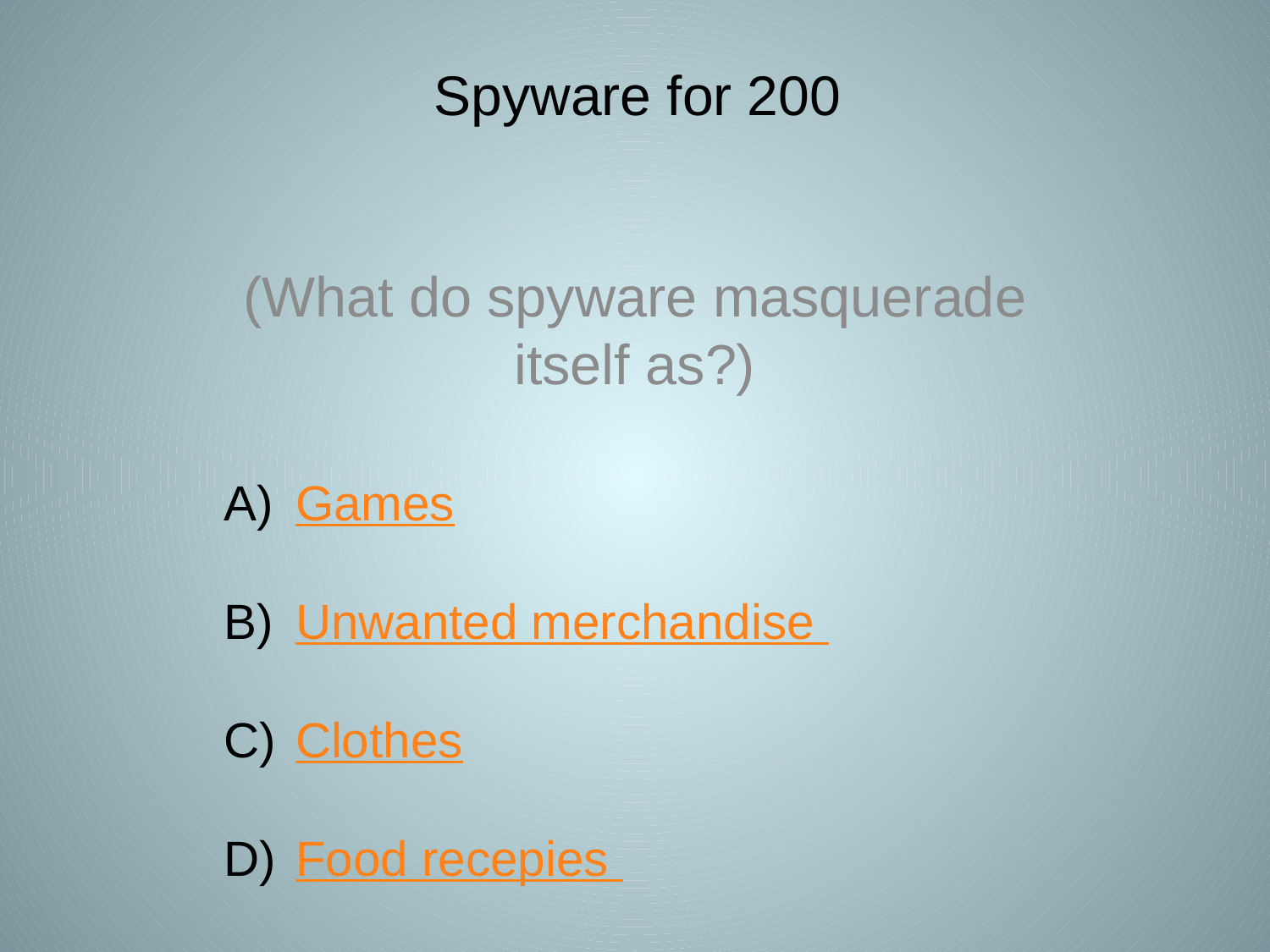

# Spyware for 200
(What do spyware masquerade itself as?)
Games

Unwanted merchandise

Clothes

Food recepies